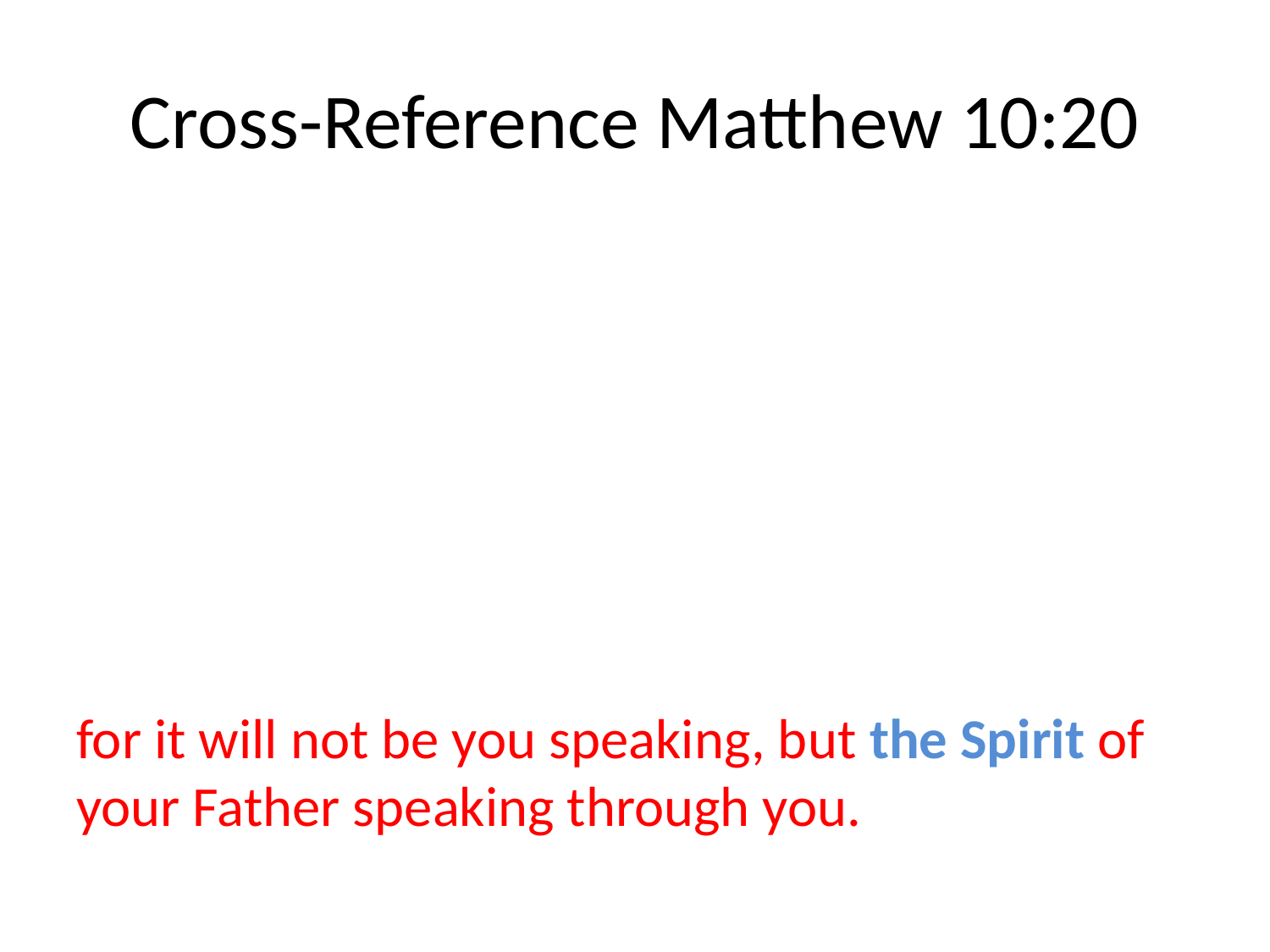

# Cross-Reference Matthew 10:20

for it will not be you speaking, but the Spirit of your Father speaking through you.